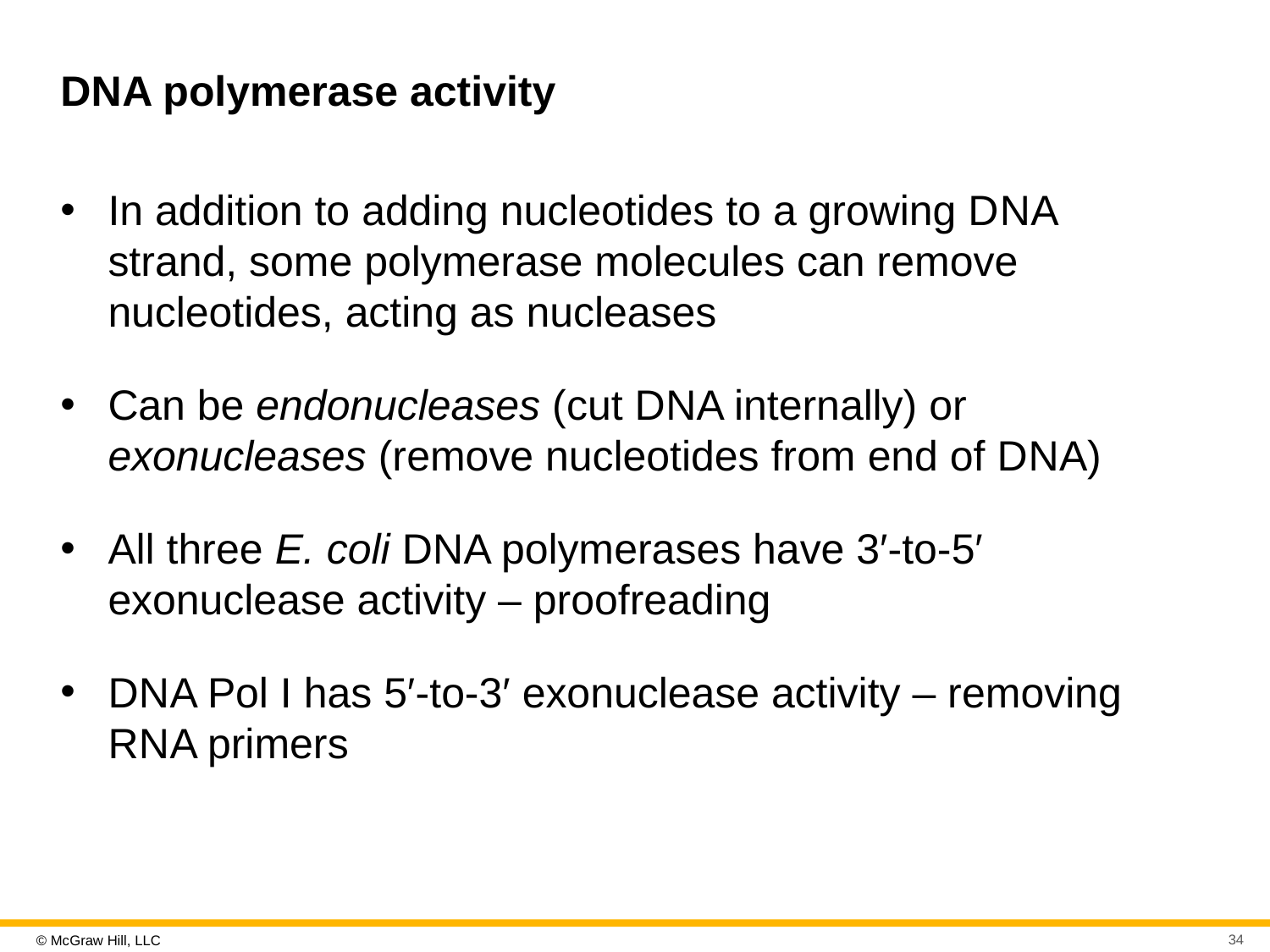

# D N A polymerase activity
In addition to adding nucleotides to a growing D N A strand, some polymerase molecules can remove nucleotides, acting as nucleases
Can be endonucleases (cut D N A internally) or exonucleases (remove nucleotides from end of D N A)
All three E. coli D N A polymerases have 3′-to-5′ exonuclease activity – proofreading
D N A Pol I has 5′-to-3′ exonuclease activity – removing R N A primers
34